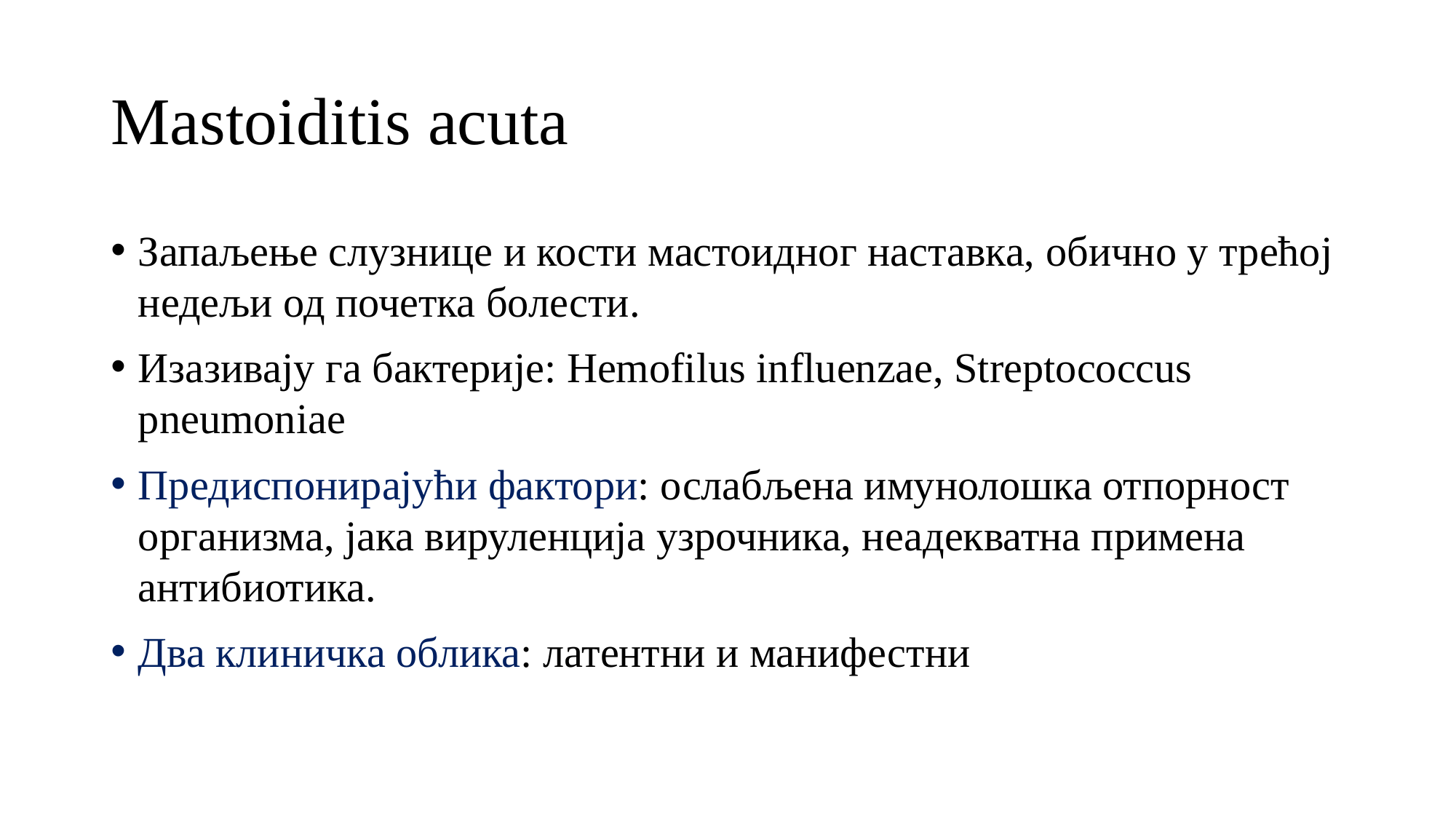

# Mastoiditis acuta
Запаљење слузнице и кости мастоидног наставка, обично у трећој недељи од почетка болести.
Изазивају га бактерије: Hemofilus influenzae, Streptococcus pneumoniае
Предиспонирајући фактори: ослабљена имунолошка отпорност организма, јака вируленција узрочника, неадекватна примена антибиотика.
Два клиничка облика: латентни и манифестни